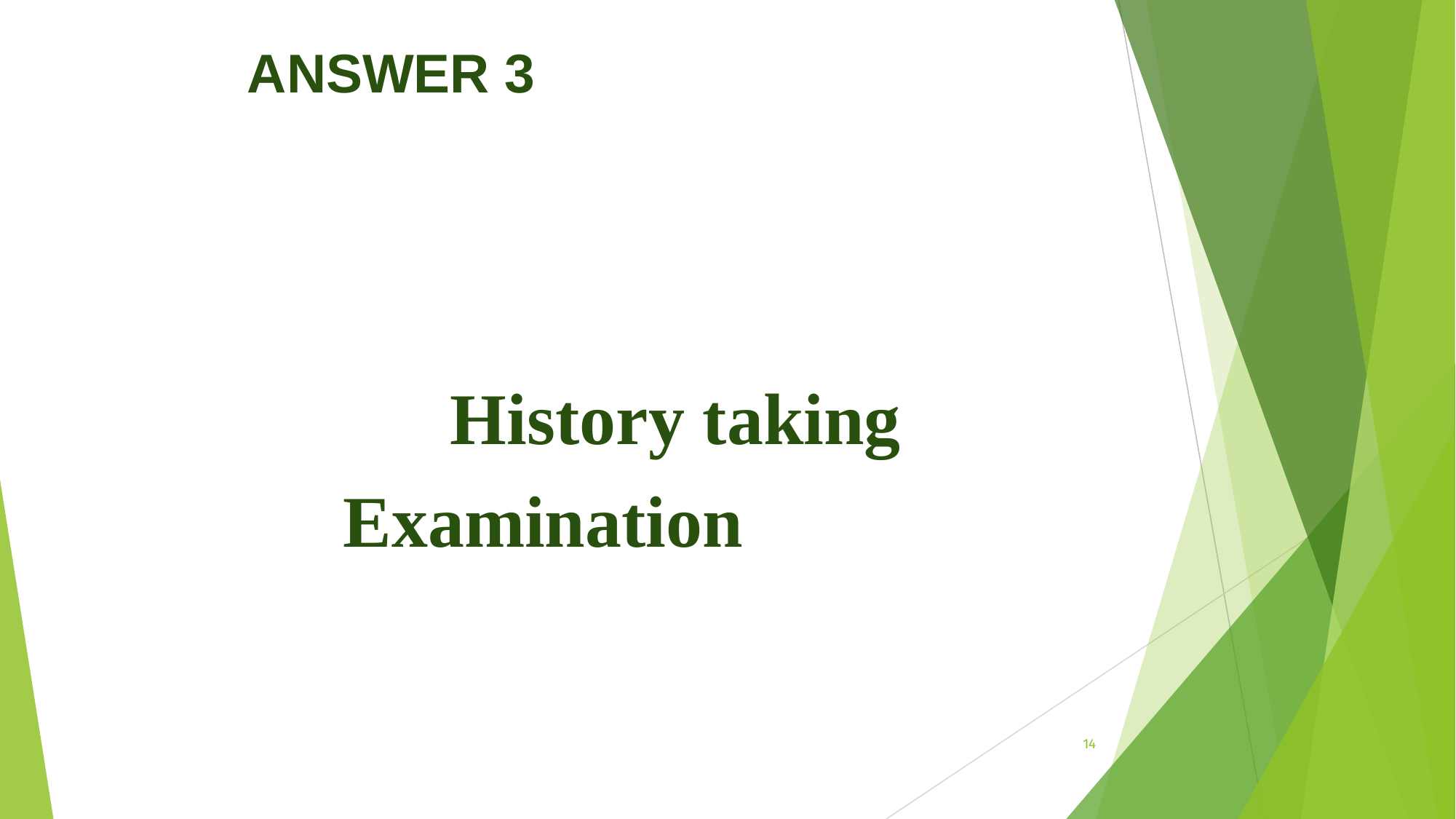

# ANSWER 3

		     History taking
Examination

14